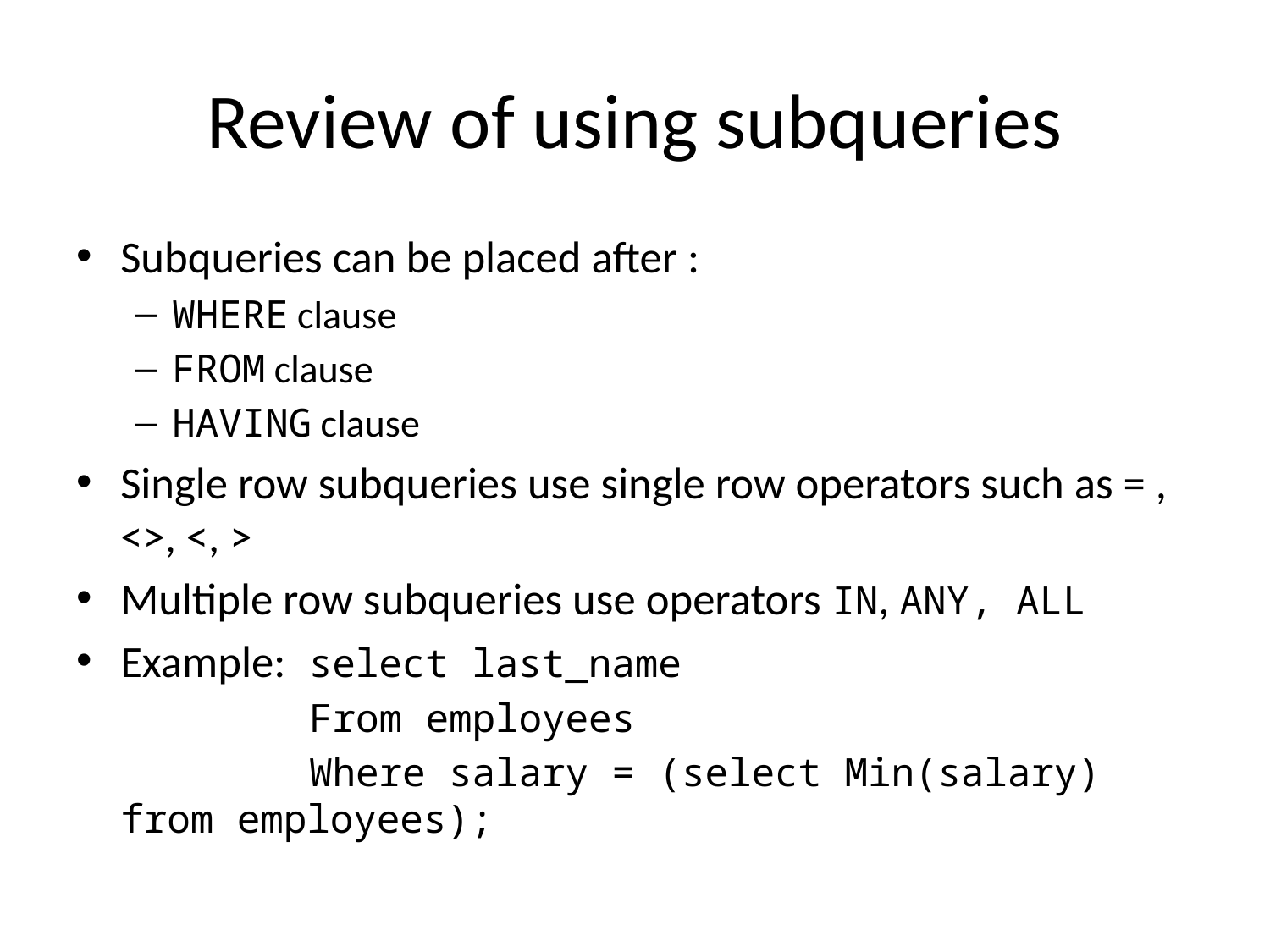

# Review of using subqueries
Subqueries can be placed after :
WHERE clause
FROM clause
HAVING clause
Single row subqueries use single row operators such as = , <>, <, >
Multiple row subqueries use operators IN, ANY, ALL
Example: select last_name
          From employees
          Where salary = (select Min(salary)    from employees);